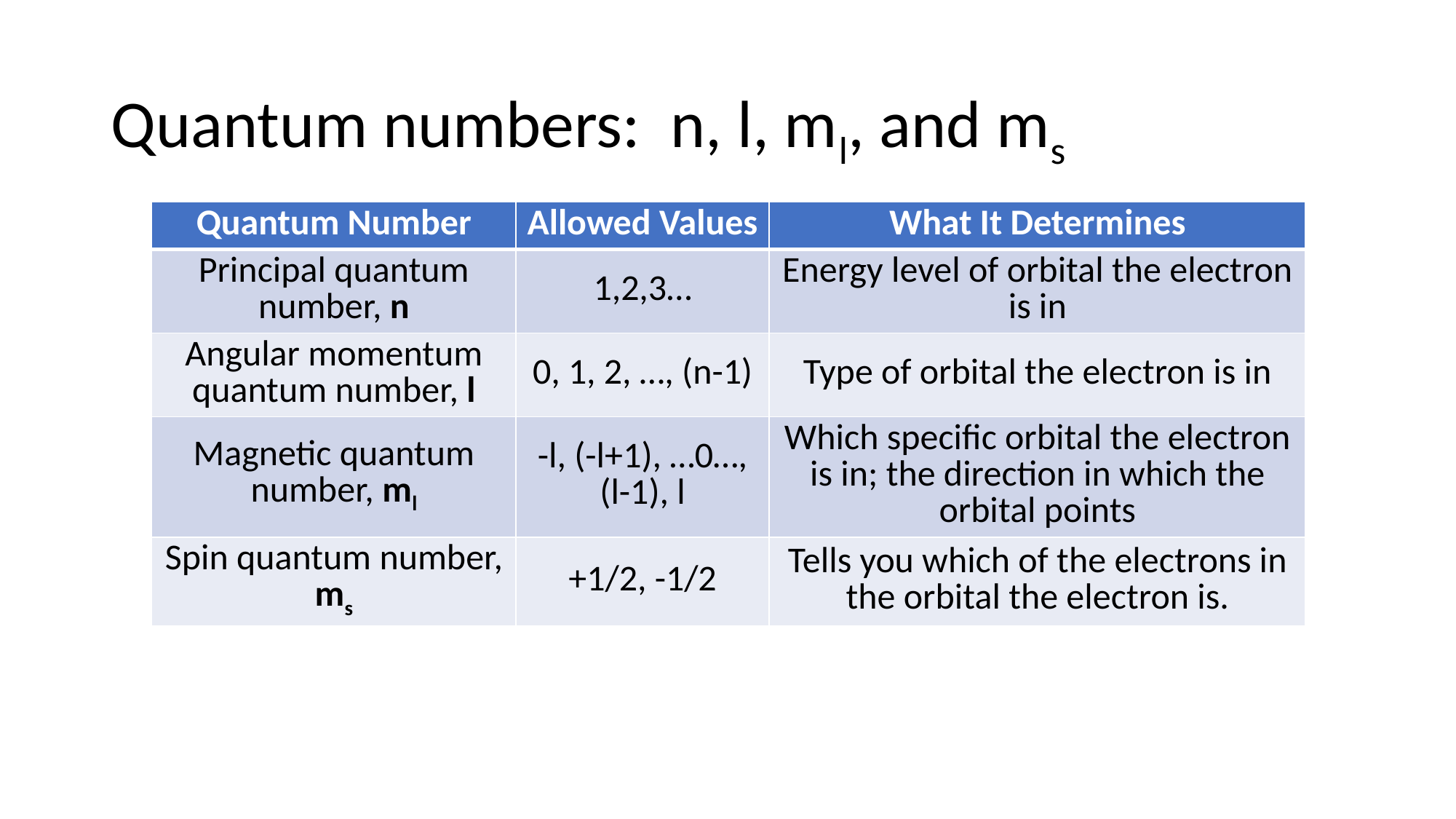

# Quantum numbers:  n, l, ml, and ms
| Quantum Number | Allowed Values | What It Determines |
| --- | --- | --- |
| Principal quantum number, n | 1,2,3… | Energy level of orbital the electron is in |
| Angular momentum quantum number, l | 0, 1, 2, …, (n-1) | Type of orbital the electron is in |
| Magnetic quantum number, ml | -l, (-l+1), …0…, (l-1), l | Which specific orbital the electron is in; the direction in which the orbital points |
| Spin quantum number, ms | +1/2, -1/2 | Tells you which of the electrons in the orbital the electron is. |